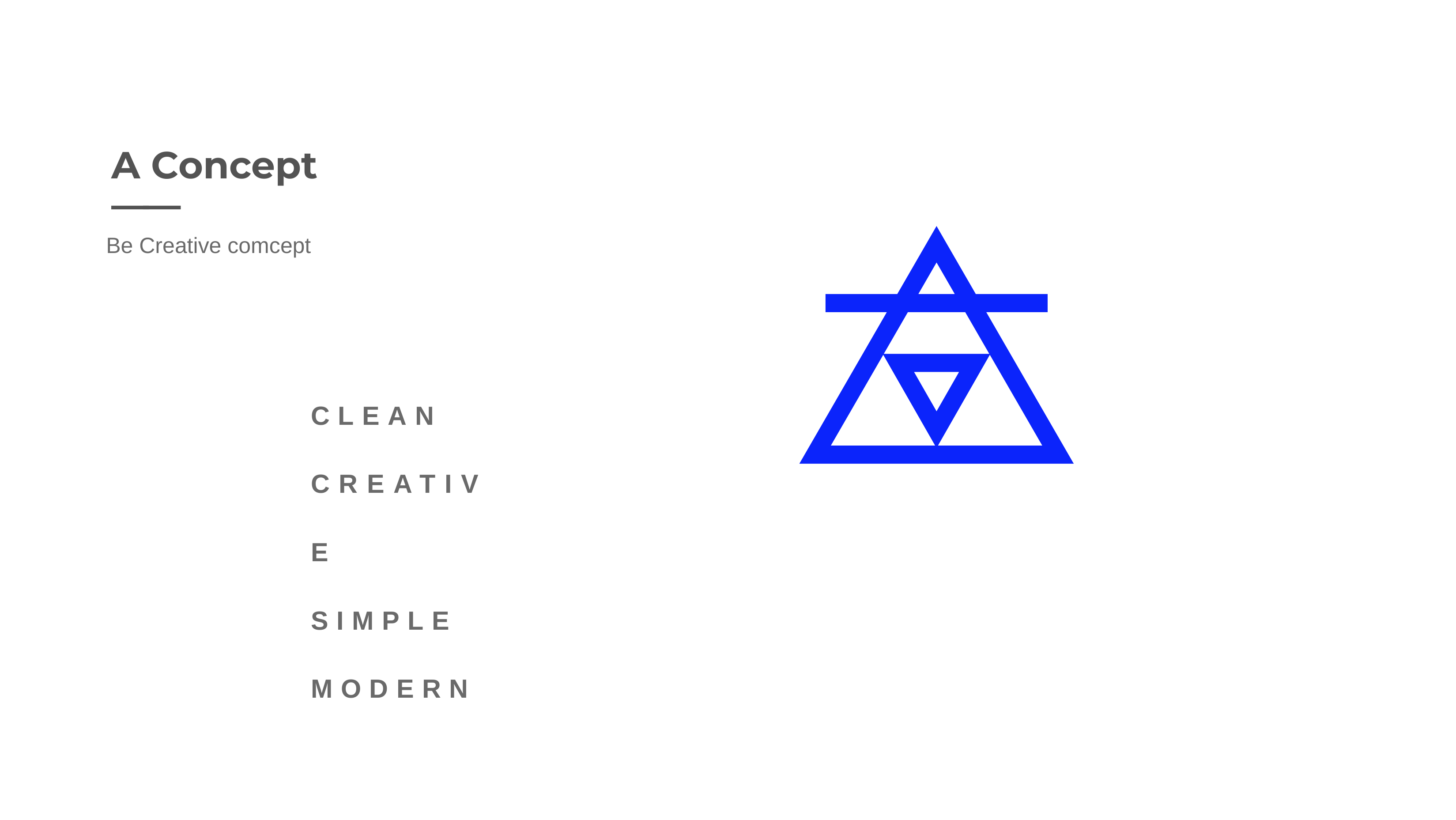

A Concept
——

Be Creative comcept
CLEAN
CREATIVE
SIMPLE
MODERN